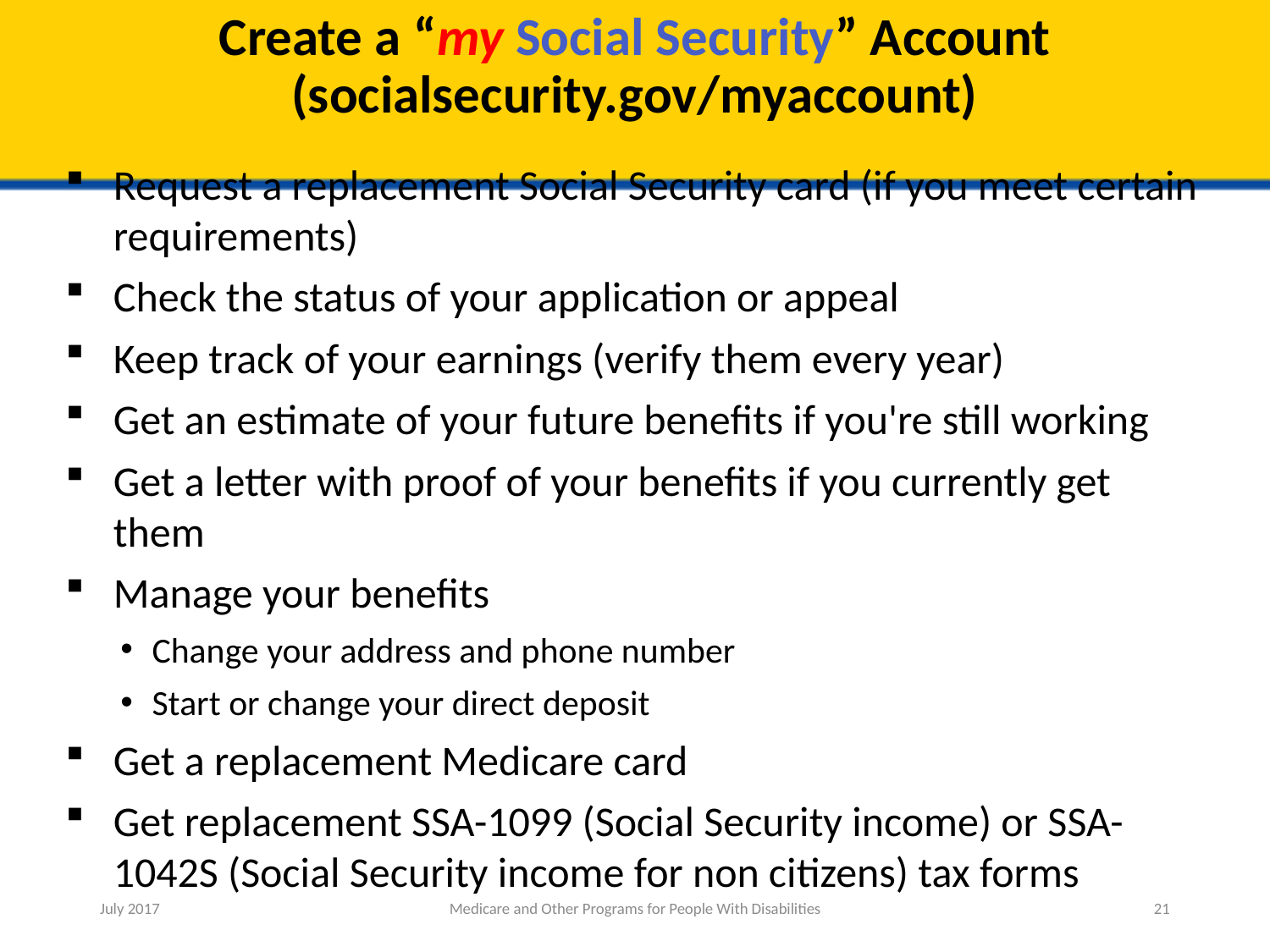

# Create a “my Social Security” Account (socialsecurity.gov/myaccount)
Request a replacement Social Security card (if you meet certain requirements)
Check the status of your application or appeal
Keep track of your earnings (verify them every year)
Get an estimate of your future benefits if you're still working
Get a letter with proof of your benefits if you currently get them
Manage your benefits
Change your address and phone number
Start or change your direct deposit
Get a replacement Medicare card
Get replacement SSA-1099 (Social Security income) or SSA-1042S (Social Security income for non citizens) tax forms

July 2017
Medicare and Other Programs for People With Disabilities
21